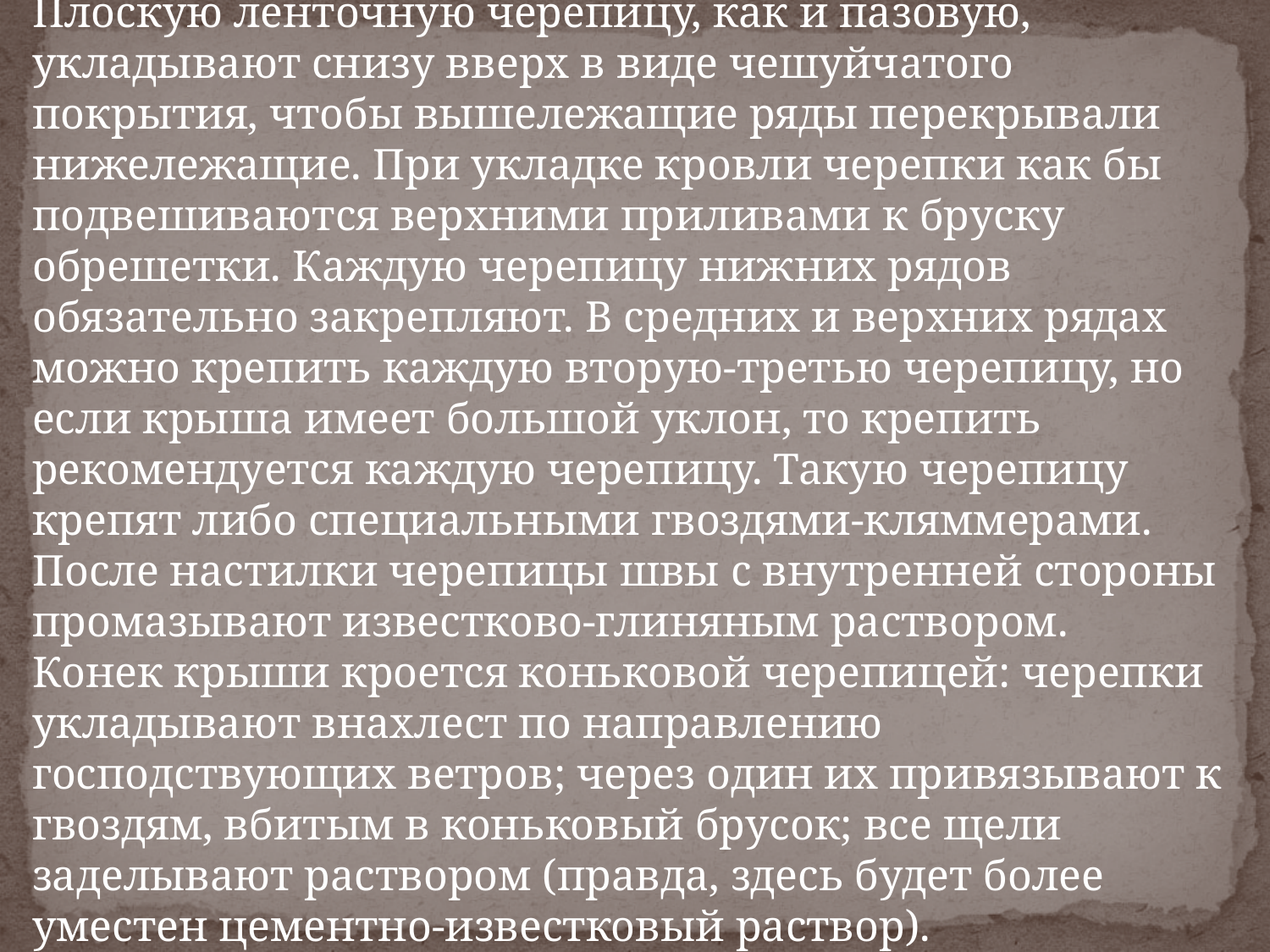

Плоскую ленточную черепицу, как и пазовую, укладывают снизу вверх в виде чешуйчатого покрытия, чтобы вышележащие ряды перекрывали нижележащие. При укладке кровли черепки как бы подвешиваются верхними приливами к бруску обрешетки. Каждую черепицу нижних рядов обязательно закрепляют. В средних и верхних рядах можно крепить каждую вторую-третью черепицу, но если крыша имеет большой уклон, то крепить рекомендуется каждую черепицу. Такую черепицу крепят либо специальными гвоздями-кляммерами. После настилки черепицы швы с внутренней стороны промазывают известково-глиняным раствором.
Конек крыши кроется коньковой черепицей: черепки укладывают внахлест по направлению господствующих ветров; через один их привязывают к гвоздям, вбитым в коньковый брусок; все щели заделывают раствором (правда, здесь будет более уместен цементно-известковый раствор).